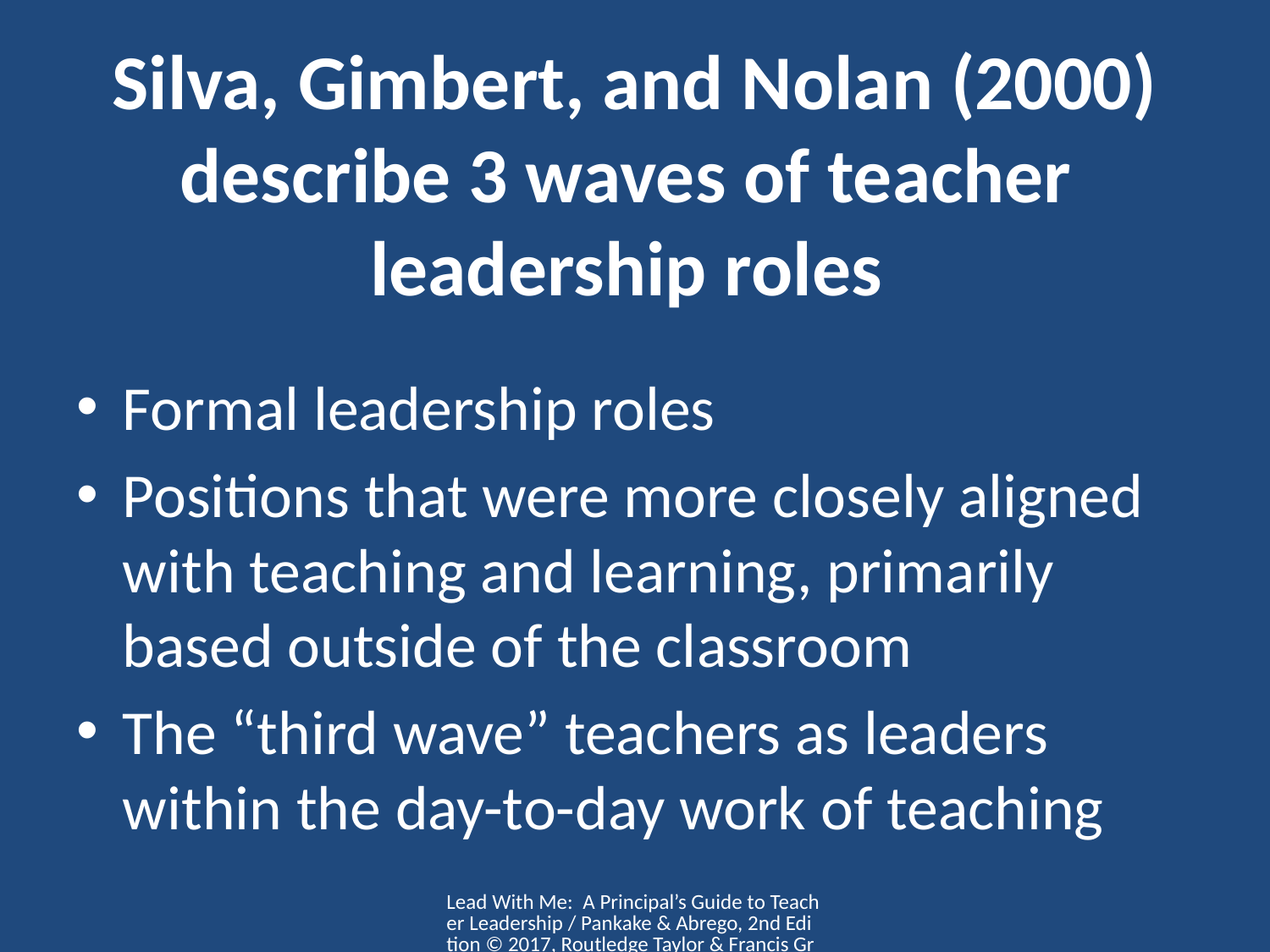

# Silva, Gimbert, and Nolan (2000) describe 3 waves of teacher leadership roles
Formal leadership roles
Positions that were more closely aligned with teaching and learning, primarily based outside of the classroom
The “third wave” teachers as leaders within the day-to-day work of teaching

Lead With Me:  A Principal’s Guide to Teacher Leadership / Pankake & Abrego, 2nd Edition © 2017, Routledge Taylor & Francis Group